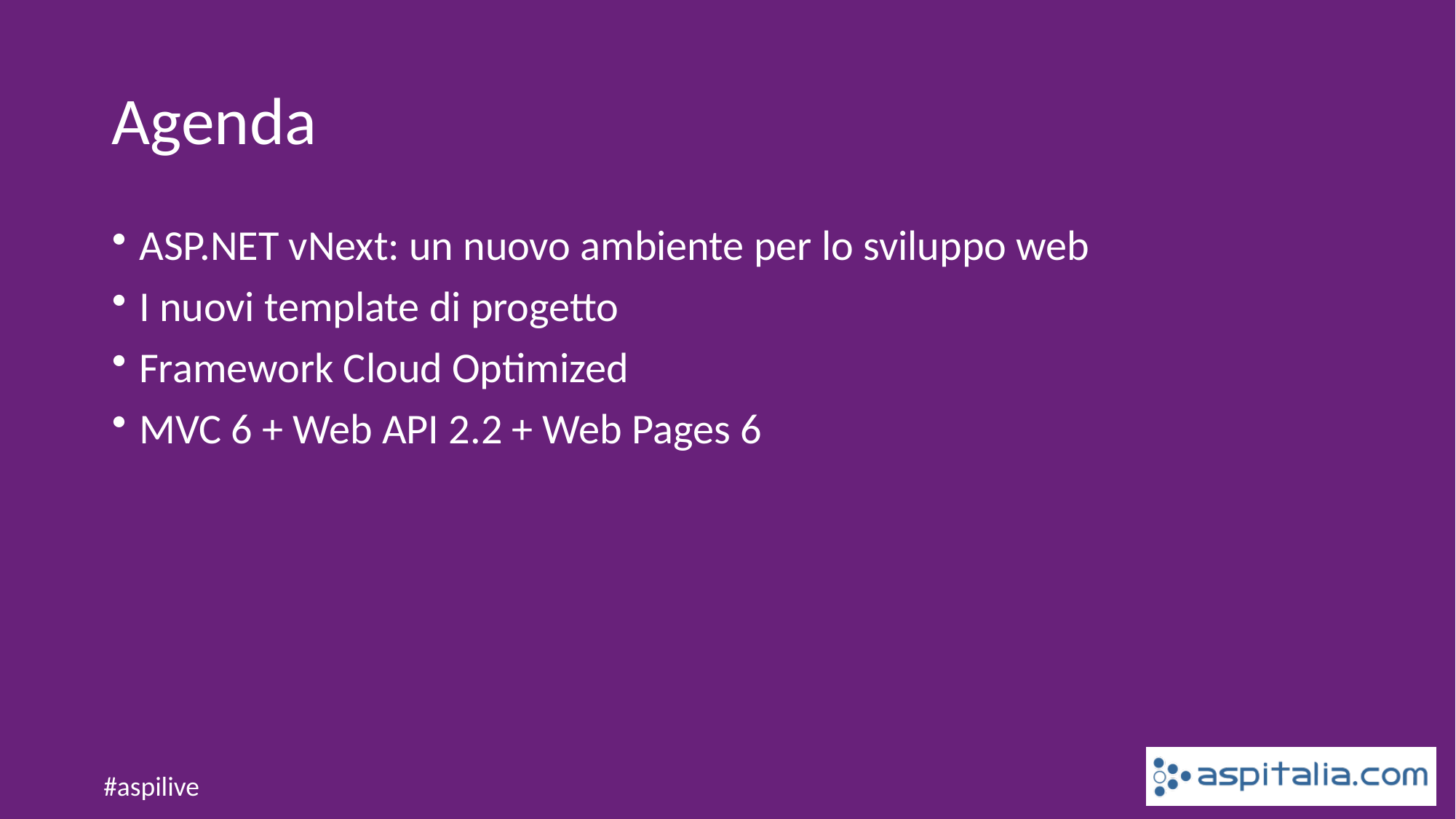

# Agenda
ASP.NET vNext: un nuovo ambiente per lo sviluppo web
I nuovi template di progetto
Framework Cloud Optimized
MVC 6 + Web API 2.2 + Web Pages 6